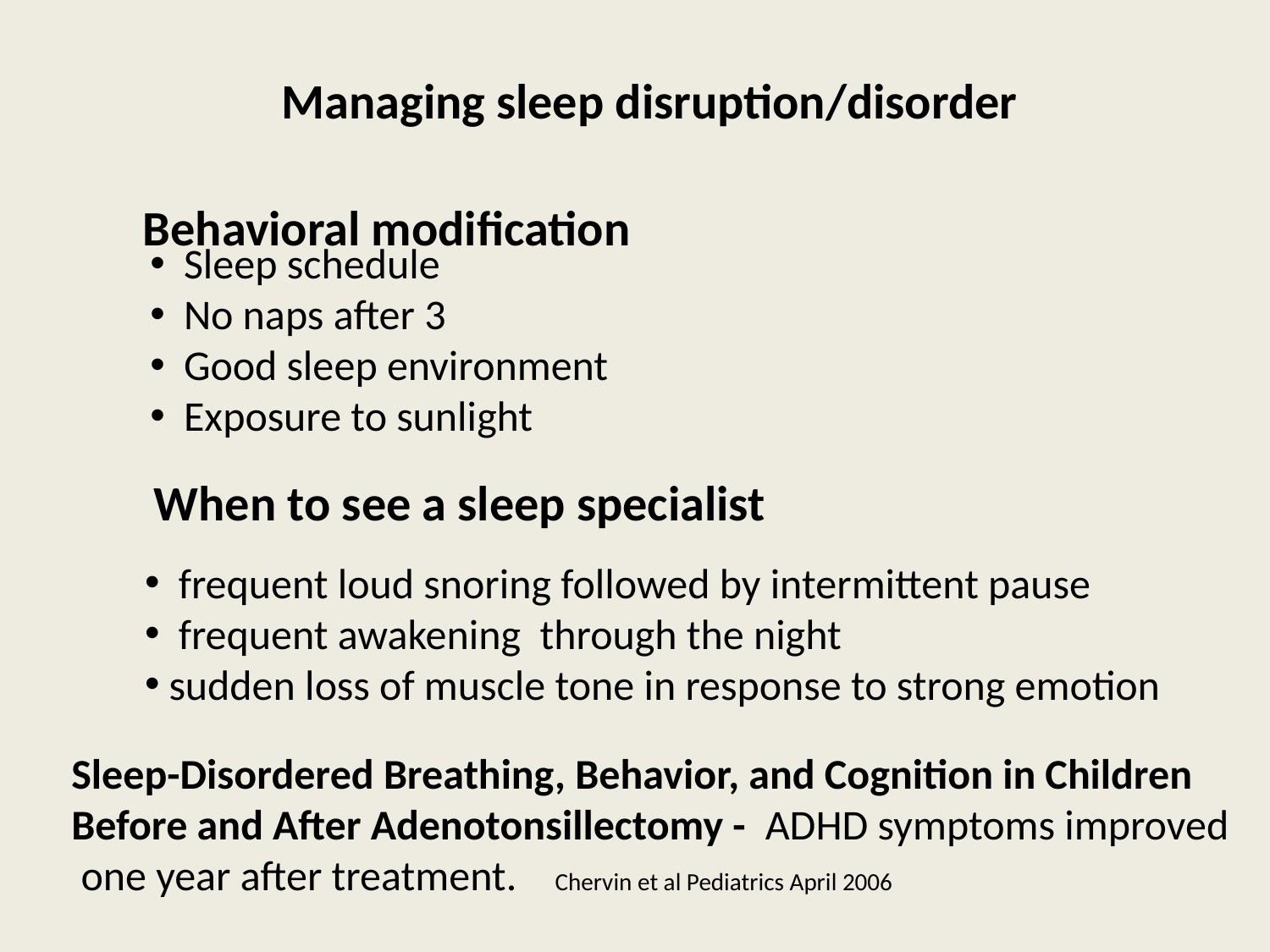

Managing sleep disruption/disorder

  Sleep schedule
  No naps after 3
  Good sleep environment
  Exposure to sunlight

Behavioral modification
When to see a sleep specialist
  frequent loud snoring followed by intermittent pause
  frequent awakening  through the night
 sudden loss of muscle tone in response to strong emotion
Sleep-Disordered Breathing, Behavior, and Cognition in Children
Before and After Adenotonsillectomy -  ADHD symptoms improved
 one year after treatment.    Chervin et al Pediatrics April 2006